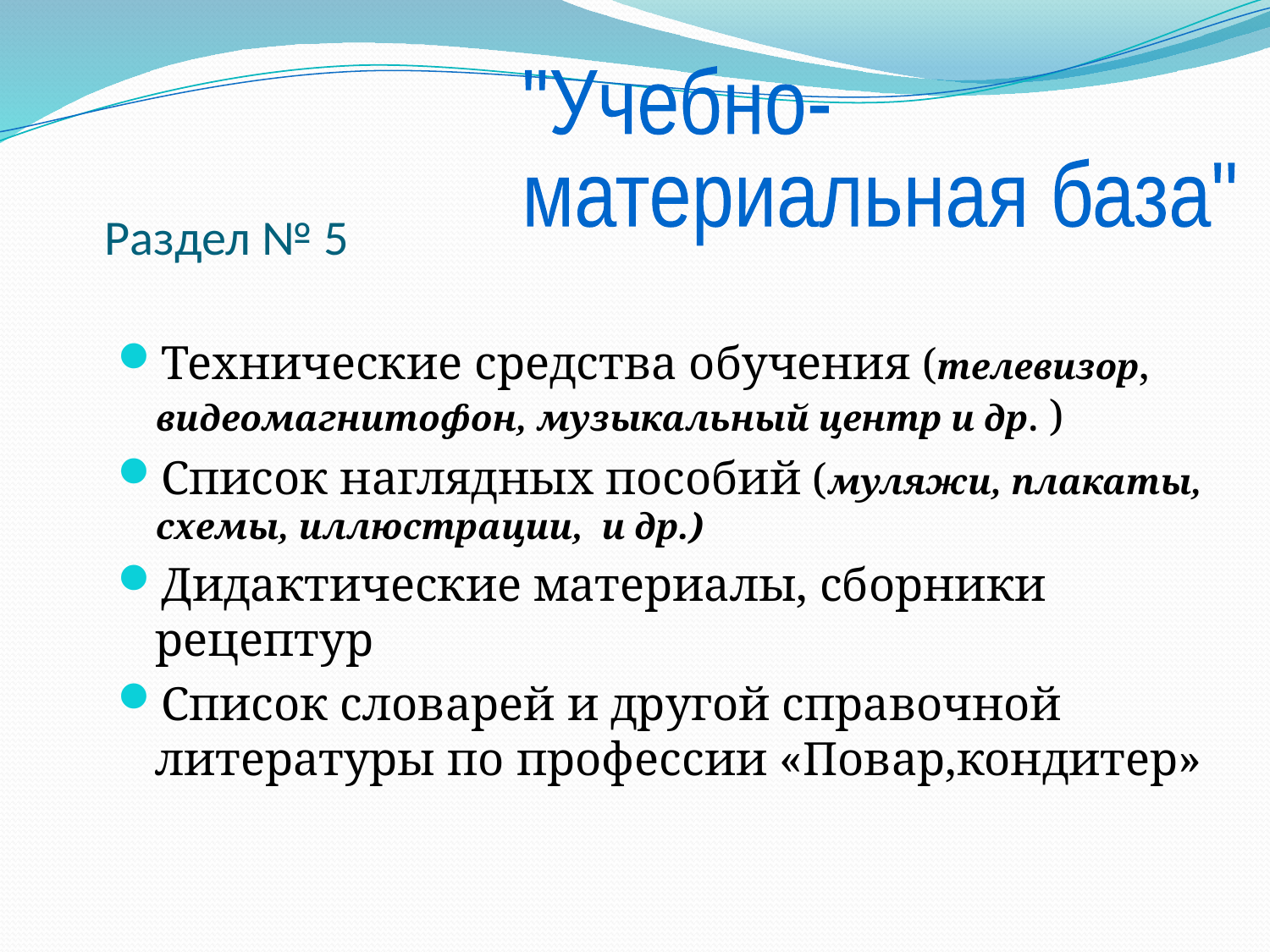

"Учебно-
материальная база"
# Раздел № 5
Технические средства обучения (телевизор, видеомагнитофон, музыкальный центр и др. )
Список наглядных пособий (муляжи, плакаты, схемы, иллюстрации,  и др.)
Дидактические материалы, сборники рецептур
Список словарей и другой справочной литературы по профессии «Повар,кондитер»